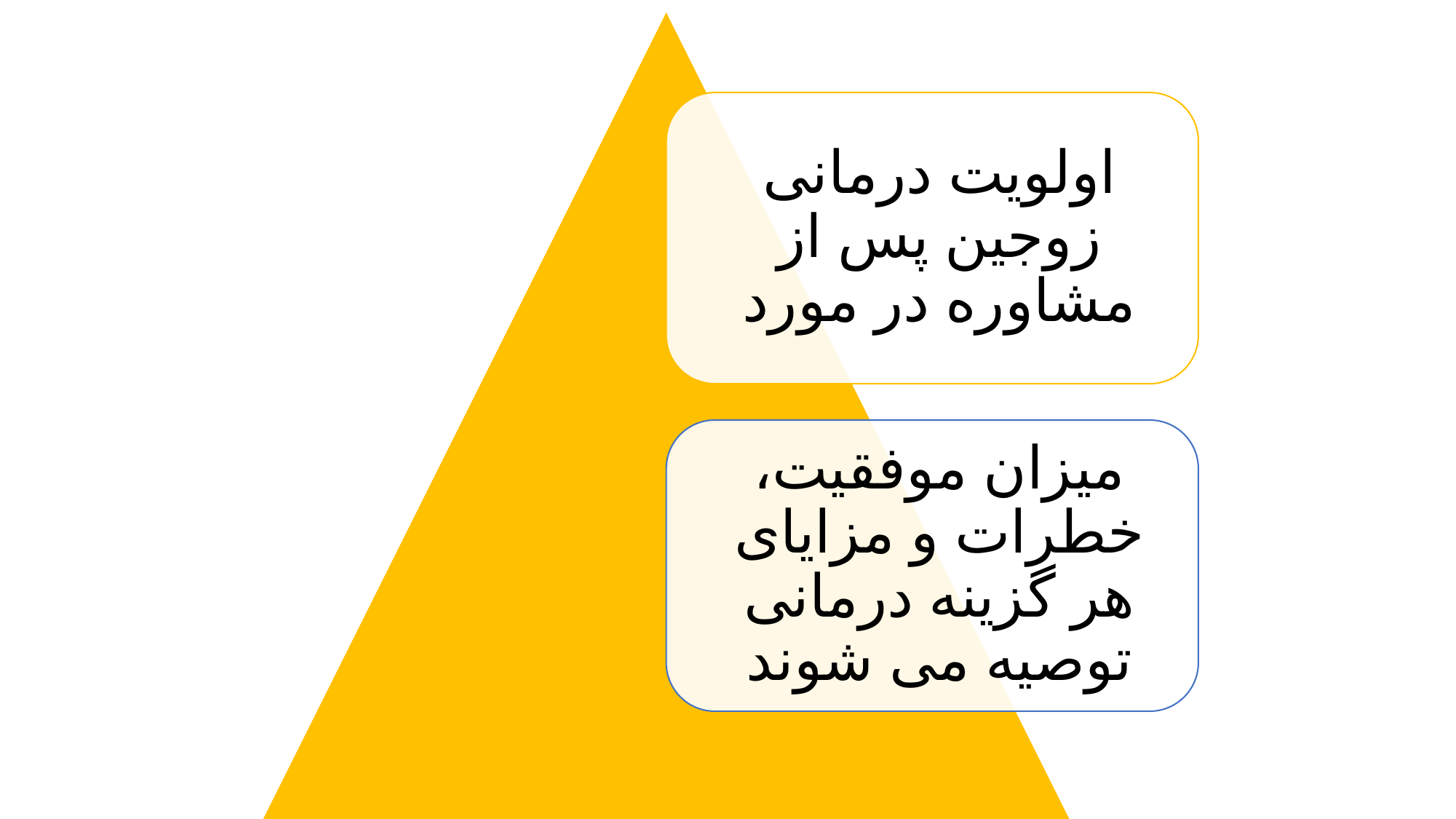

اولویت درمانی زوجین پس از مشاوره در مورد
میزان موفقیت، خطرات و مزایای هر گزینه درمانی توصیه می شوند